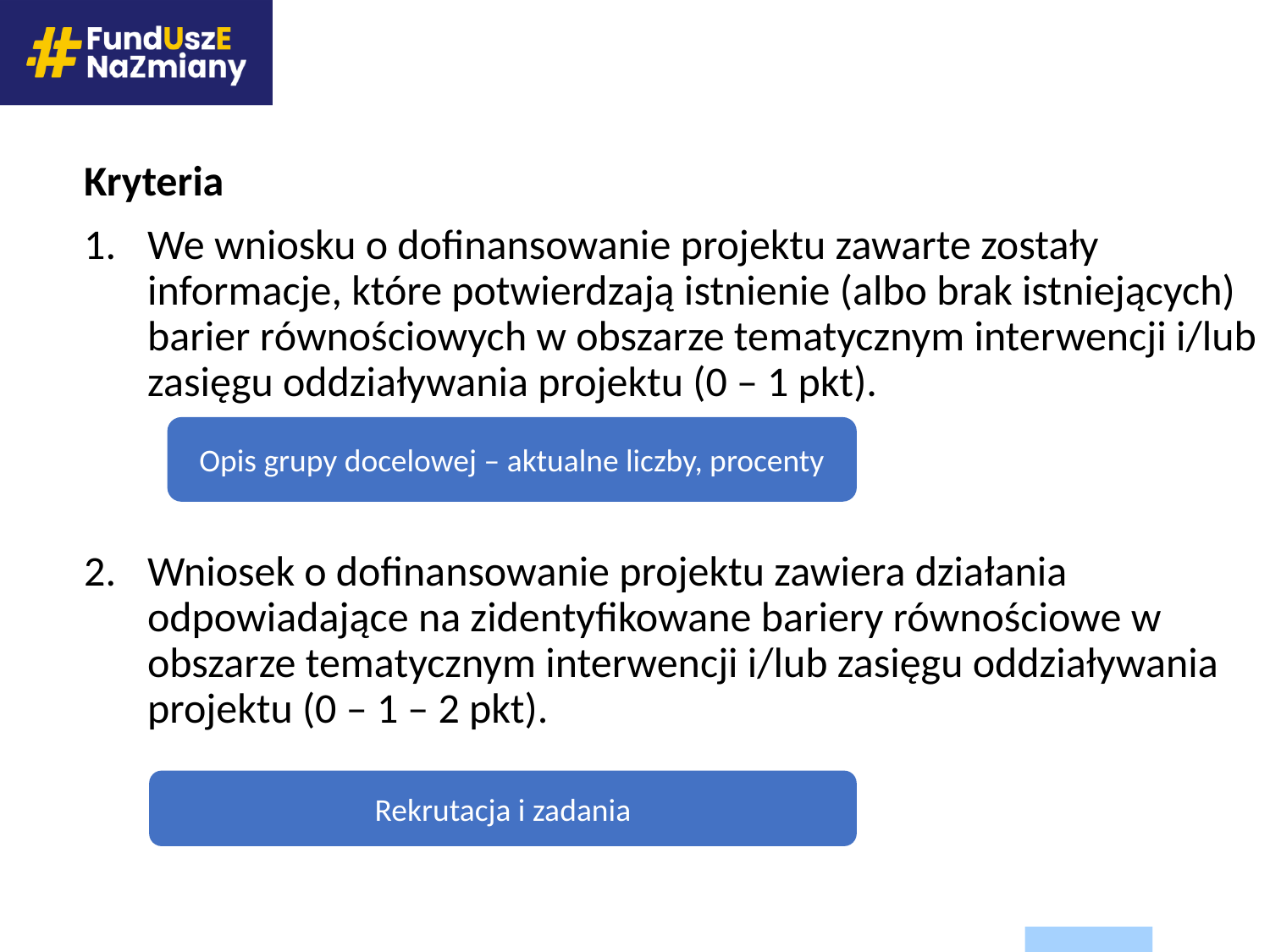

#
Kryteria
We wniosku o dofinansowanie projektu zawarte zostały informacje, które potwierdzają istnienie (albo brak istniejących) barier równościowych w obszarze tematycznym interwencji i/lub zasięgu oddziaływania projektu (0 – 1 pkt).

Wniosek o dofinansowanie projektu zawiera działania odpowiadające na zidentyfikowane bariery równościowe w obszarze tematycznym interwencji i/lub zasięgu oddziaływania projektu (0 – 1 – 2 pkt).

Opis grupy docelowej – aktualne liczby, procenty
Rekrutacja i zadania